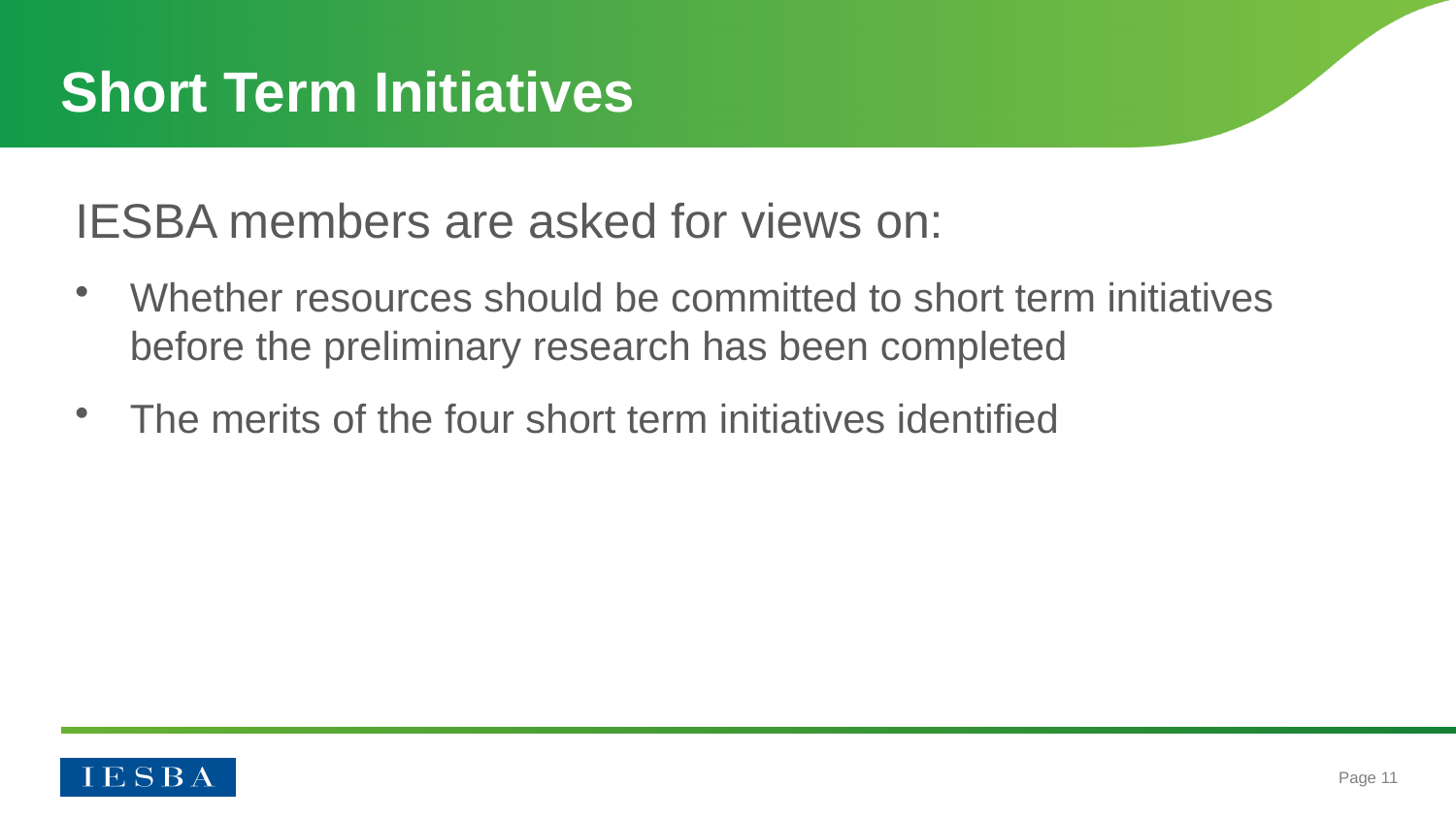

# Short Term Initiatives
IESBA members are asked for views on:
Whether resources should be committed to short term initiatives before the preliminary research has been completed
The merits of the four short term initiatives identified